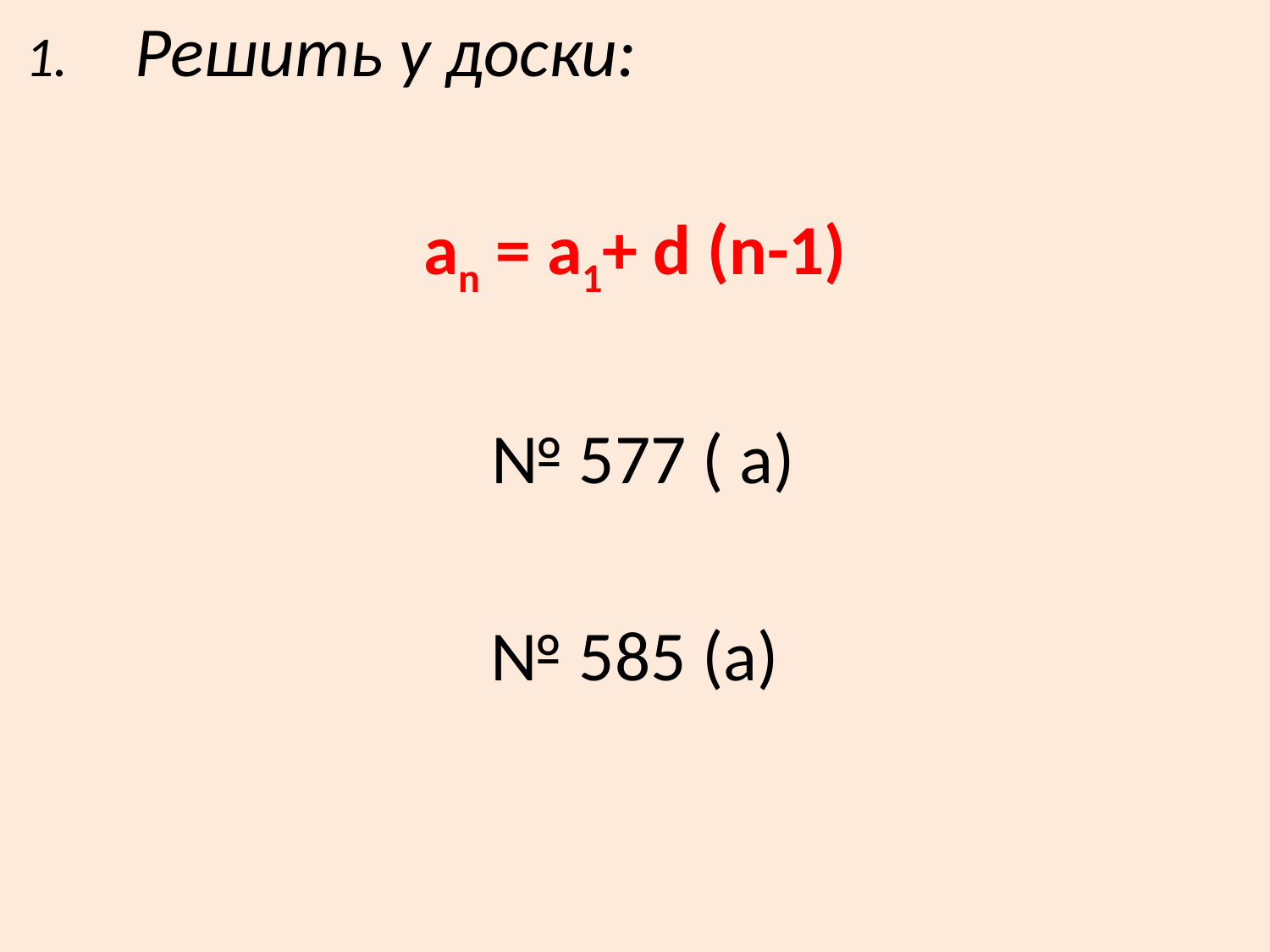

1.     Решить у доски:

an = a1+ d (n-1)

 № 577 ( а)

№ 585 (а)